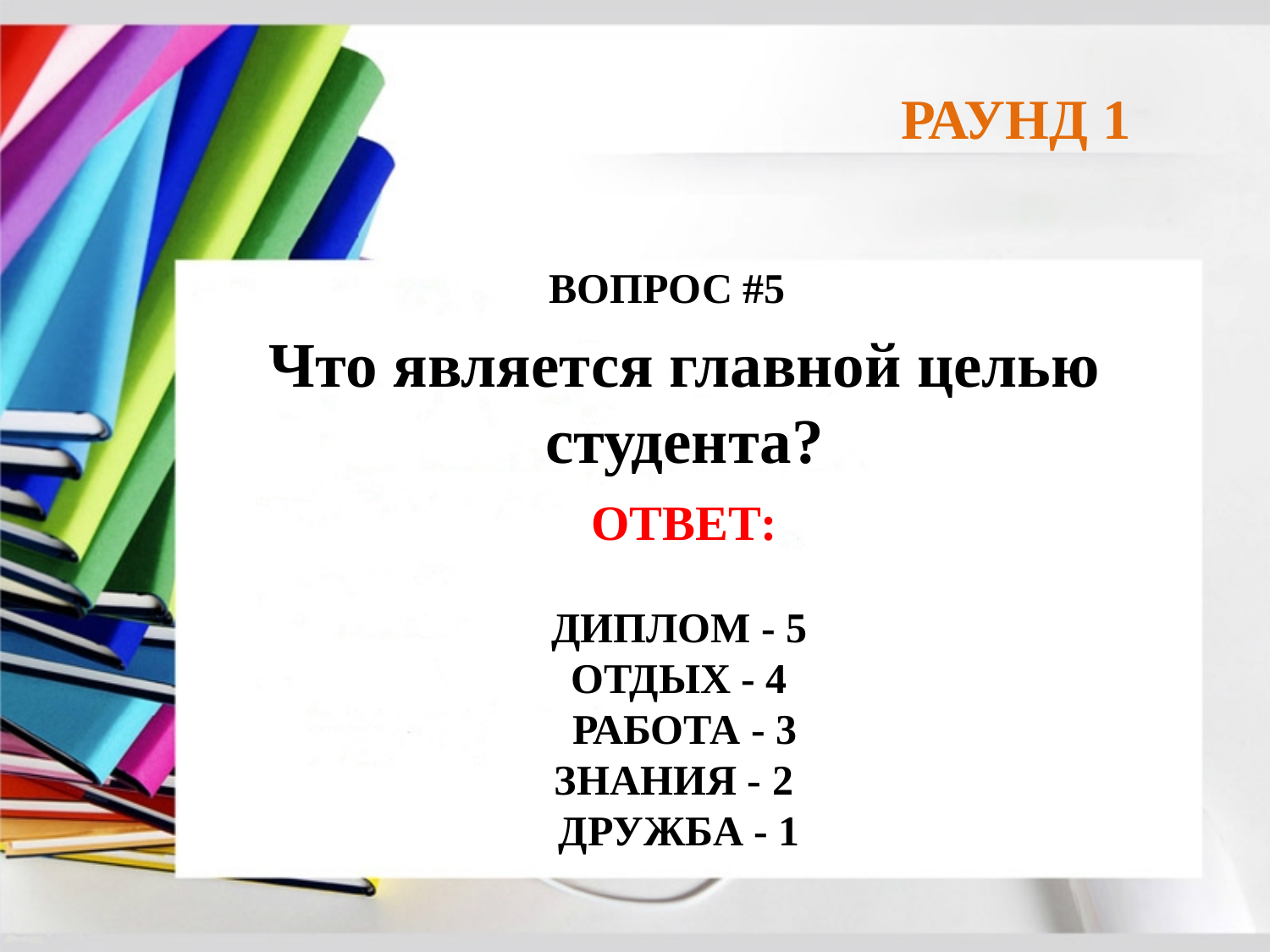

РАУНД 1
ВОПРОС #5
Что является главной целью студента?
ОТВЕТ:

ДИПЛОМ - 5
ОТДЫХ - 4
 РАБОТА - 3
ЗНАНИЯ - 2
ДРУЖБА - 1